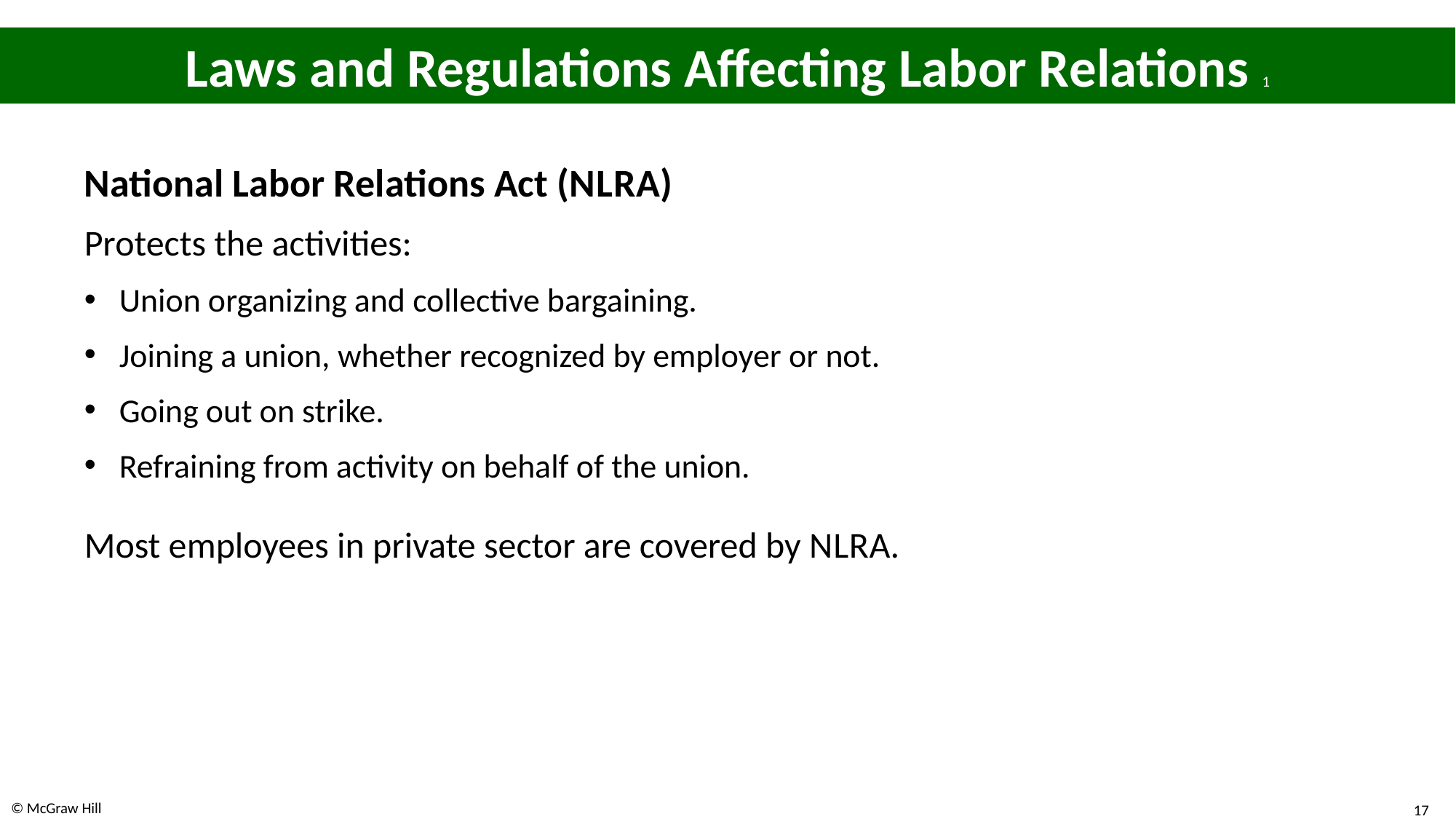

# Laws and Regulations Affecting Labor Relations 1
National Labor Relations Act (N L R A)
Protects the activities:
Union organizing and collective bargaining.
Joining a union, whether recognized by employer or not.
Going out on strike.
Refraining from activity on behalf of the union.
Most employees in private sector are covered by N L R A.